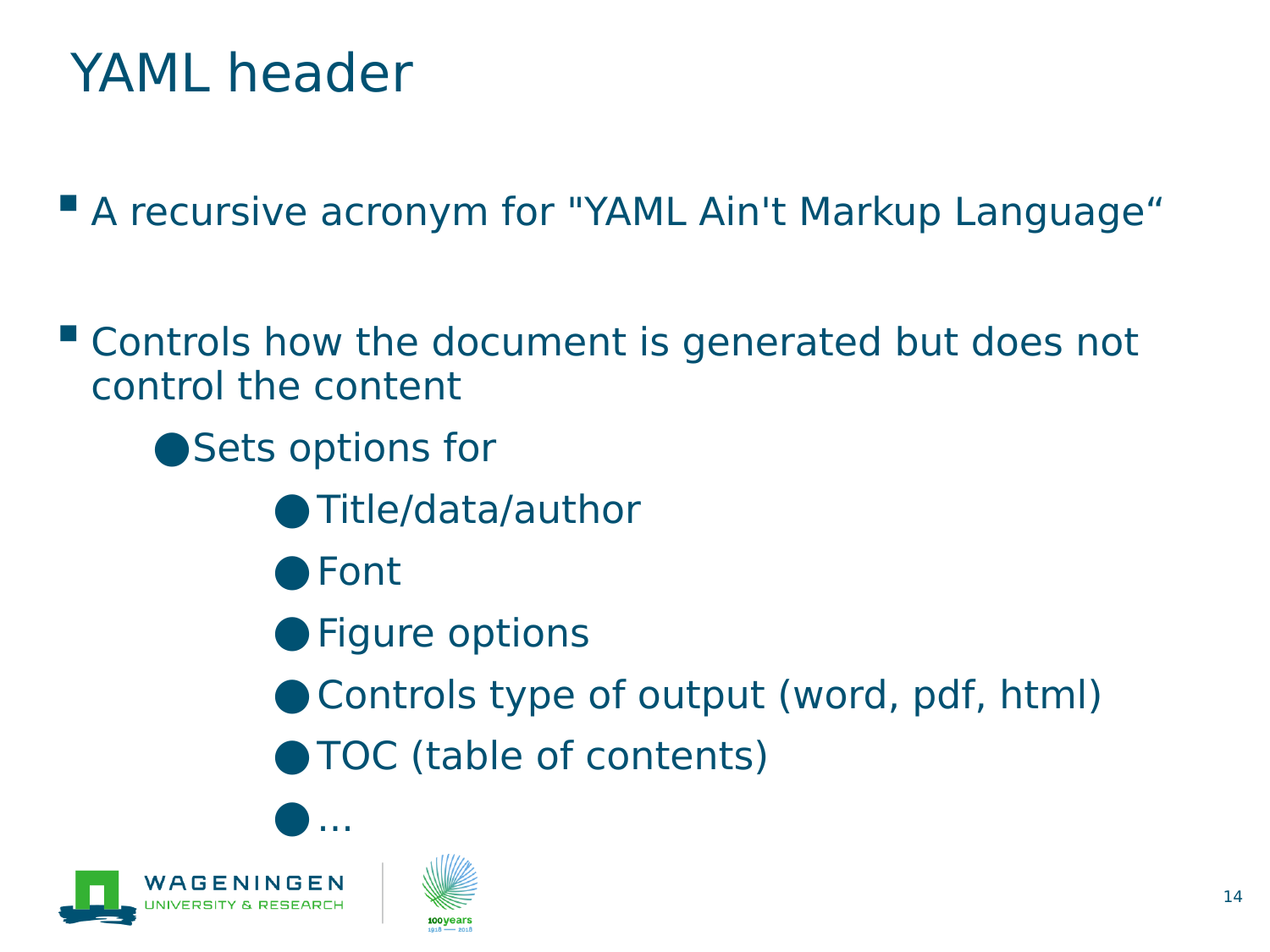

# YAML header
A recursive acronym for "YAML Ain't Markup Language“

Controls how the document is generated but does not control the content
Sets options for
Title/data/author
Font
Figure options
Controls type of output (word, pdf, html)
TOC (table of contents)
...

14